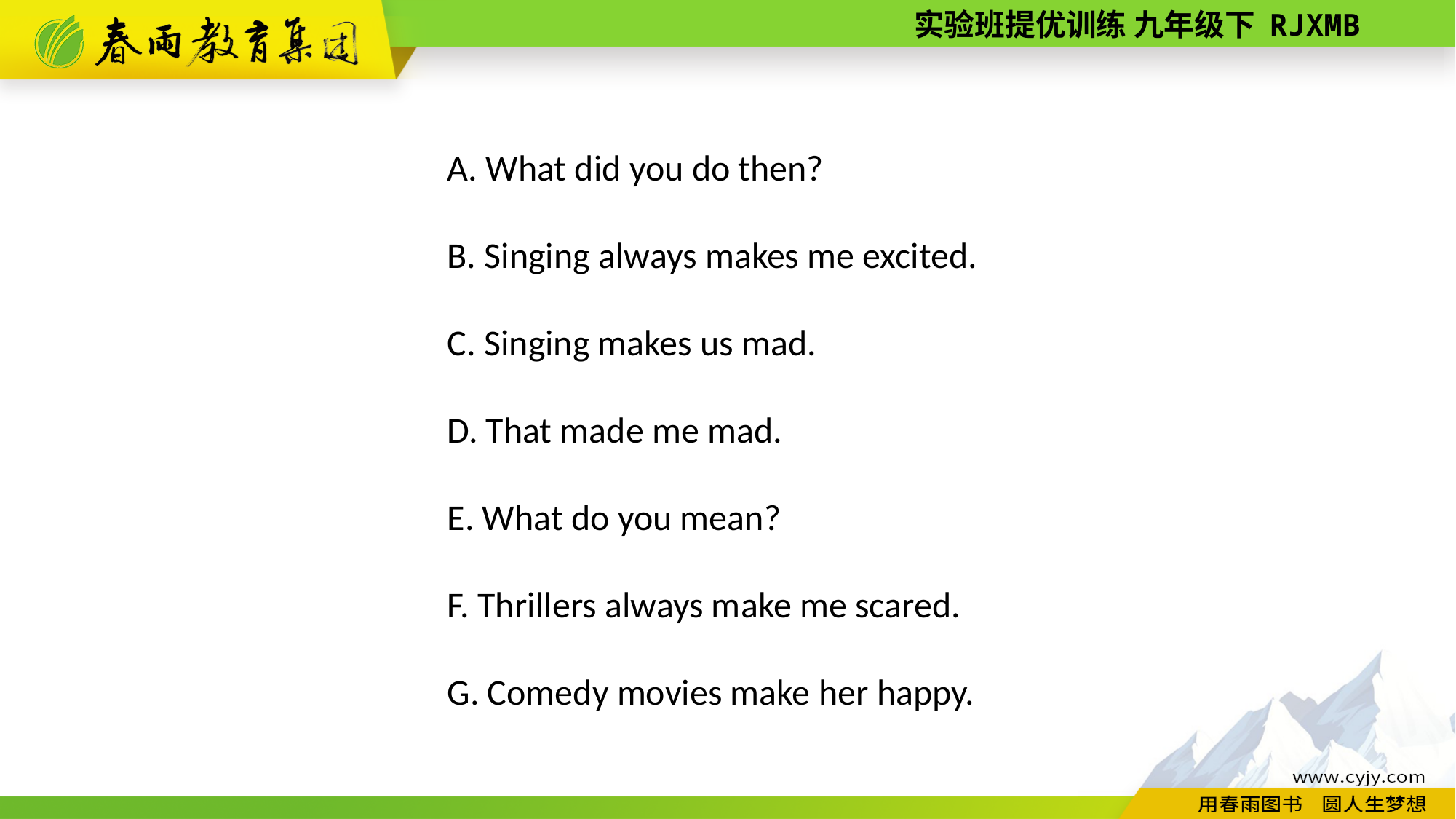

A. What did you do then?
B. Singing always makes me excited.
C. Singing makes us mad.
D. That made me mad.
E. What do you mean?
F. Thrillers always make me scared.
G. Comedy movies make her happy.